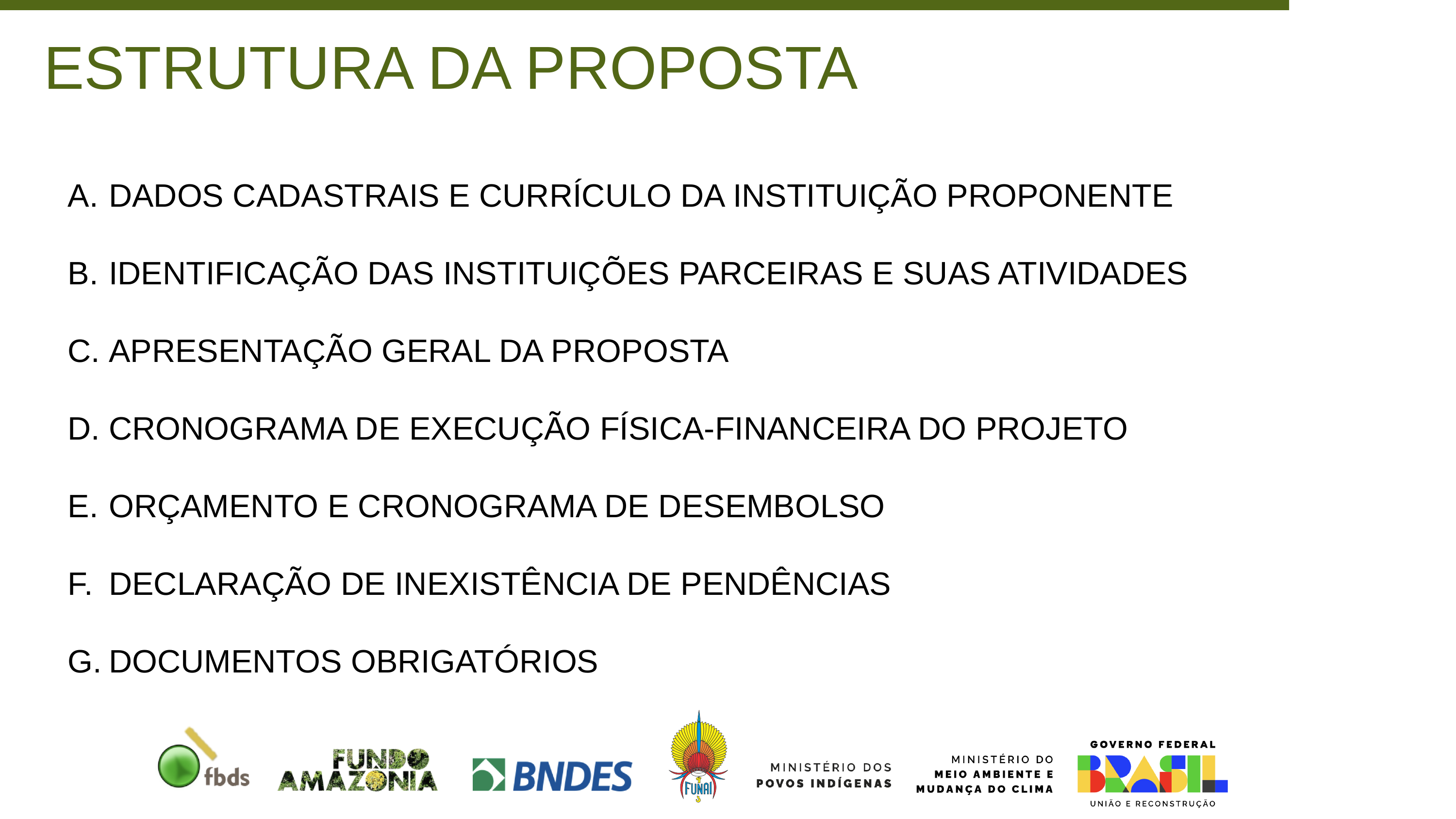

ESTRUTURA DA PROPOSTA
DADOS CADASTRAIS E CURRÍCULO DA INSTITUIÇÃO PROPONENTE

IDENTIFICAÇÃO DAS INSTITUIÇÕES PARCEIRAS E SUAS ATIVIDADES

APRESENTAÇÃO GERAL DA PROPOSTA

CRONOGRAMA DE EXECUÇÃO FÍSICA-FINANCEIRA DO PROJETO

ORÇAMENTO E CRONOGRAMA DE DESEMBOLSO

DECLARAÇÃO DE INEXISTÊNCIA DE PENDÊNCIAS

DOCUMENTOS OBRIGATÓRIOS